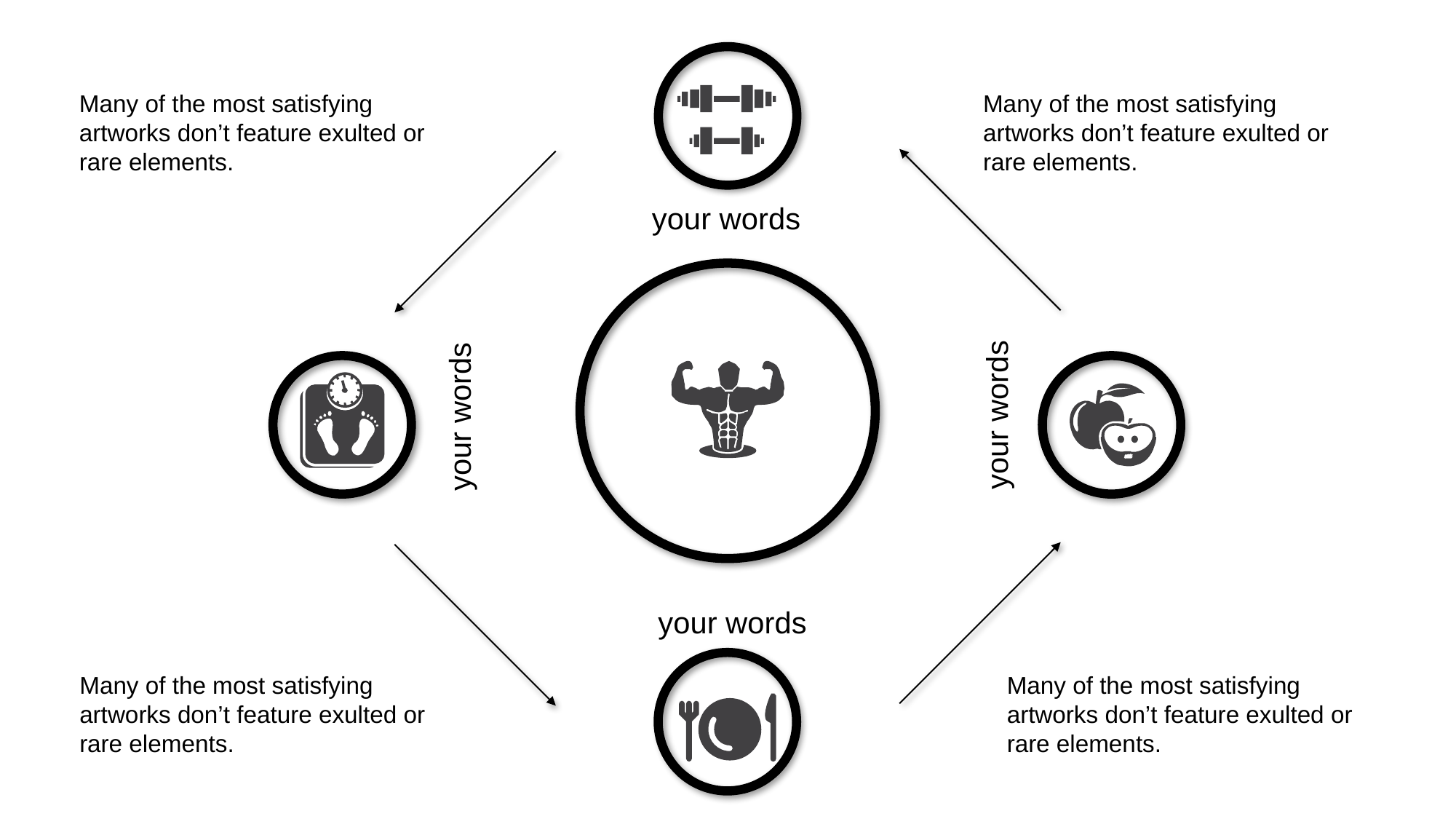

Many of the most satisfying artworks don’t feature exulted or rare elements.
Many of the most satisfying artworks don’t feature exulted or rare elements.

your words

your words
your words
your words

Many of the most satisfying artworks don’t feature exulted or rare elements.
Many of the most satisfying artworks don’t feature exulted or rare elements.